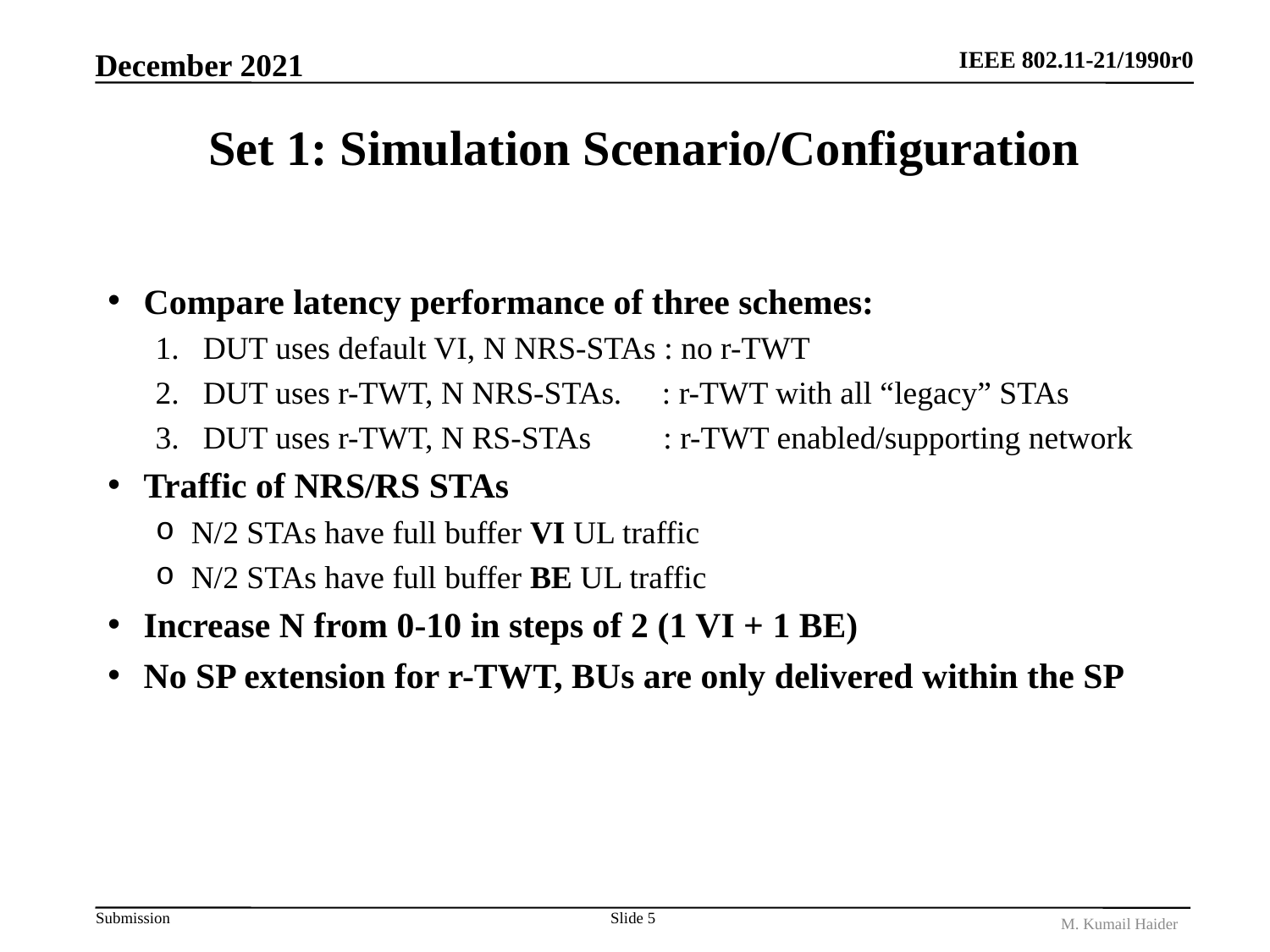

December 2021
# Set 1: Simulation Scenario/Configuration

Compare latency performance of three schemes:
DUT uses default VI, N NRS-STAs : no r-TWT
DUT uses r-TWT, N NRS-STAs.     : r-TWT with all “legacy” STAs
DUT uses r-TWT, N RS-STAs         : r-TWT enabled/supporting network
Traffic of NRS/RS STAs
N/2 STAs have full buffer VI UL traffic
N/2 STAs have full buffer BE UL traffic
Increase N from 0-10 in steps of 2 (1 VI + 1 BE)
No SP extension for r-TWT, BUs are only delivered within the SP

Slide 5
M. Kumail Haider